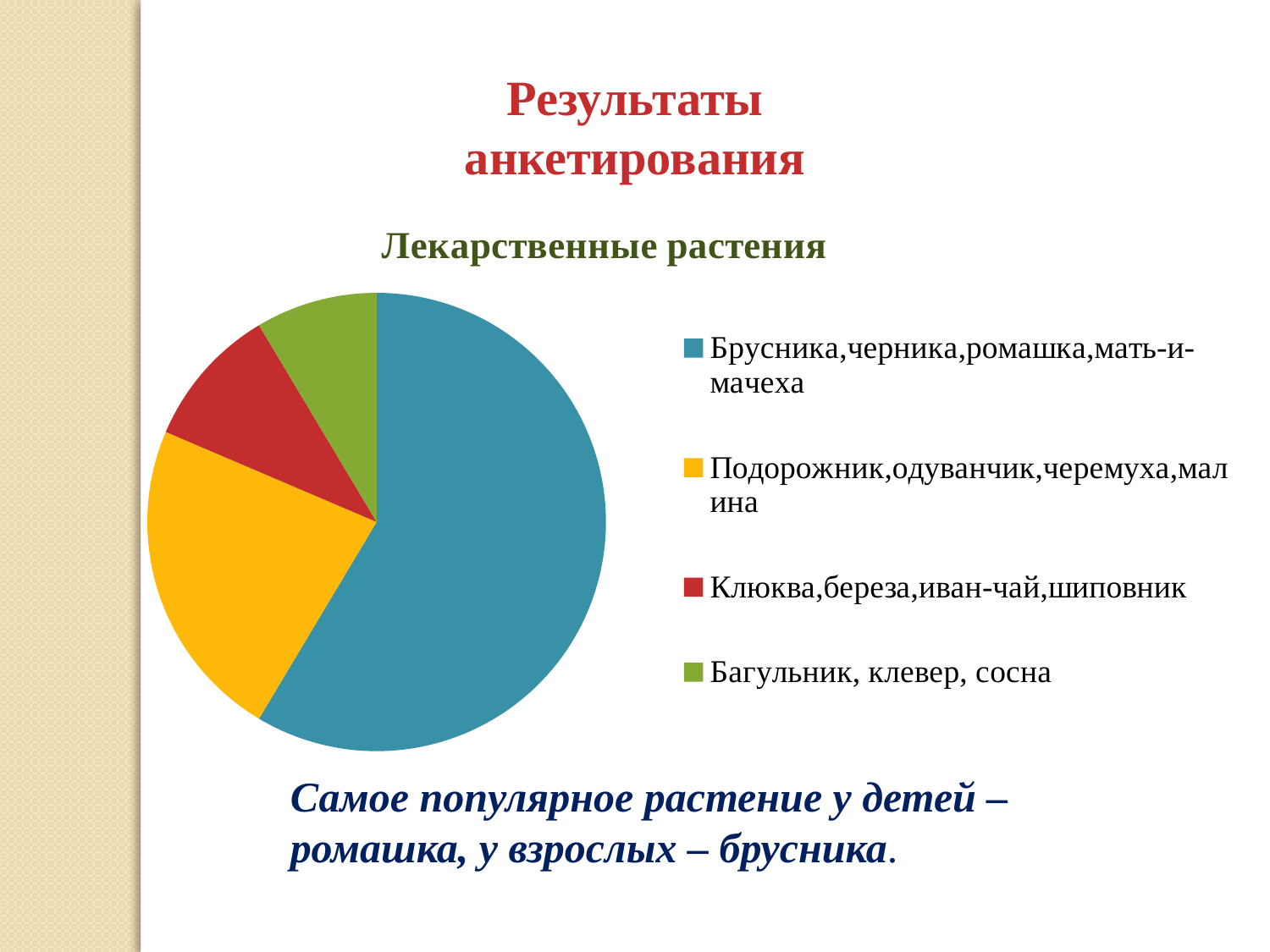

Результаты анкетирования

[unsupported chart]

Самое популярное растение у детей – ромашка, у взрослых – брусника.